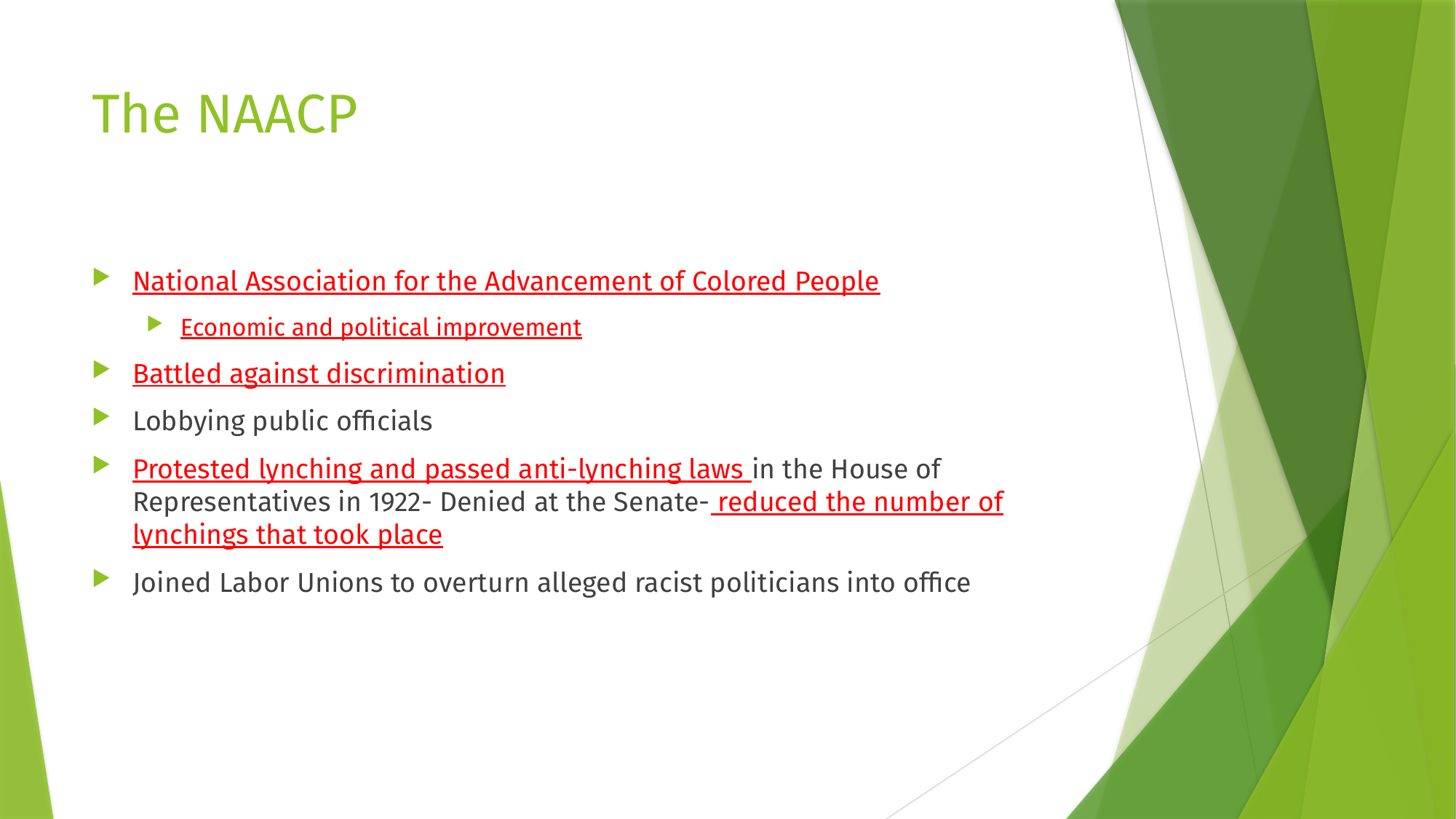

# The NAACP
National Association for the Advancement of Colored People
Economic and political improvement
Battled against discrimination
Lobbying public officials
Protested lynching and passed anti-lynching laws in the House of Representatives in 1922- Denied at the Senate- reduced the number of lynchings that took place
Joined Labor Unions to overturn alleged racist politicians into office